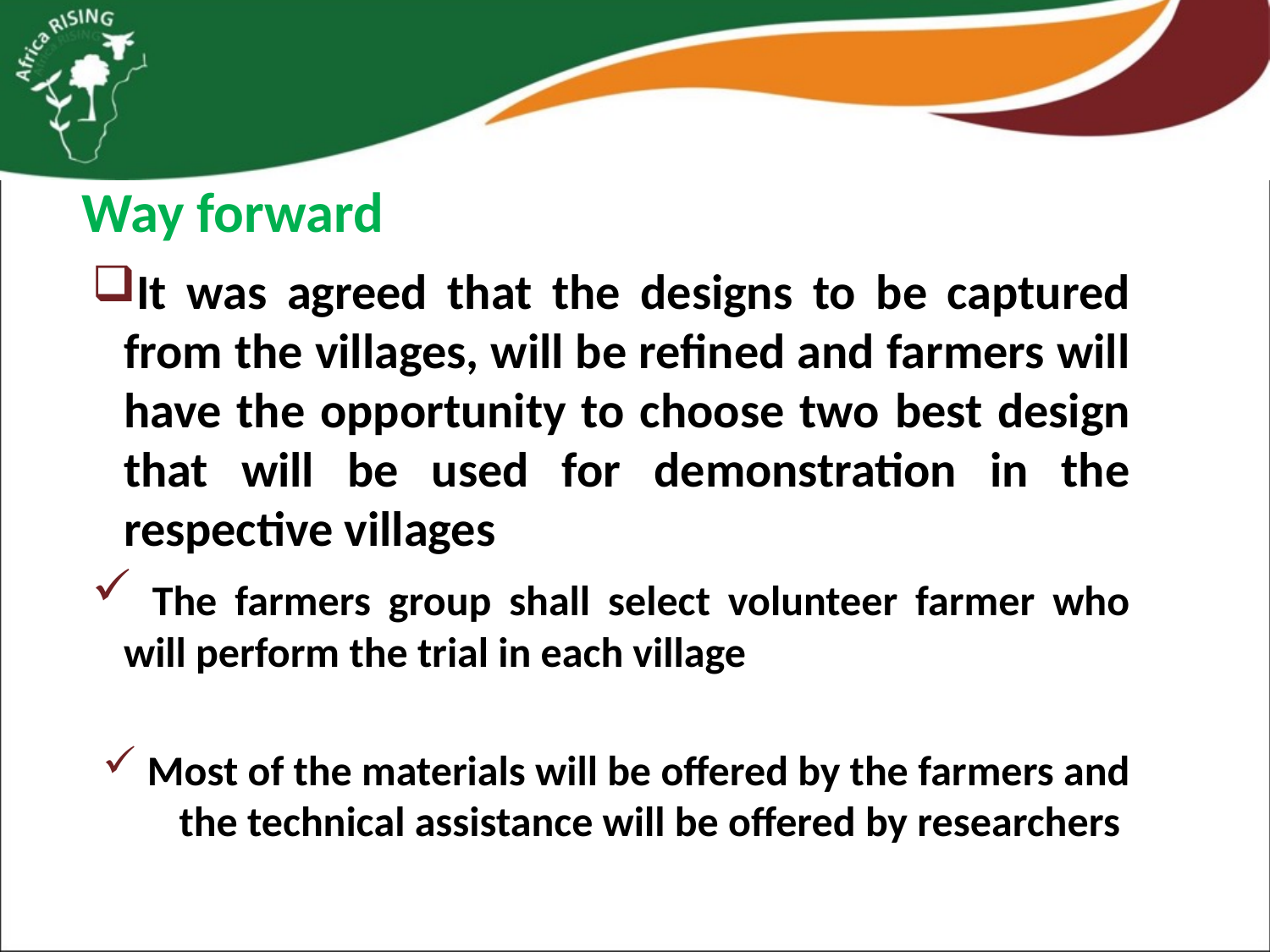

Way forward
It was agreed that the designs to be captured from the villages, will be refined and farmers will have the opportunity to choose two best design that will be used for demonstration in the respective villages
 The farmers group shall select volunteer farmer who will perform the trial in each village

 Most of the materials will be offered by the farmers and the technical assistance will be offered by researchers